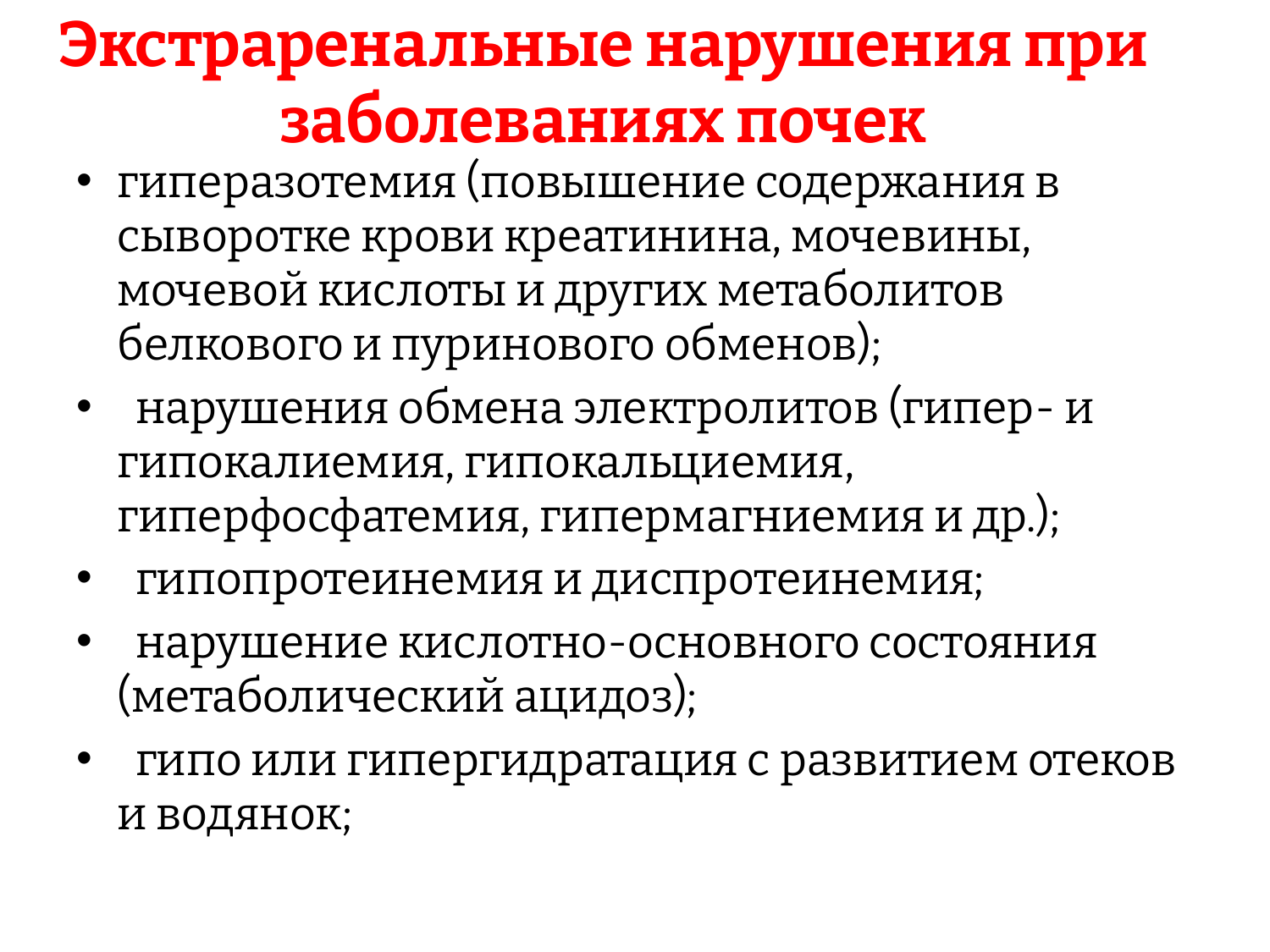

# Экстраренальные нарушения при заболеваниях почек
гиперазотемия (повышение содержания в сыворотке крови креатинина, мочевины, мочевой кислоты и других метаболитов белкового и пуринового обменов);
  нарушения обмена электролитов (гипер- и гипокалиемия, гипокальциемия, гиперфосфатемия, гипермагниемия и др.);
  гипопротеинемия и диспротеинемия;
  нарушение кислотно-основного состояния (метаболический ацидоз);
  гипо или гипергидратация с развитием отеков и водянок;